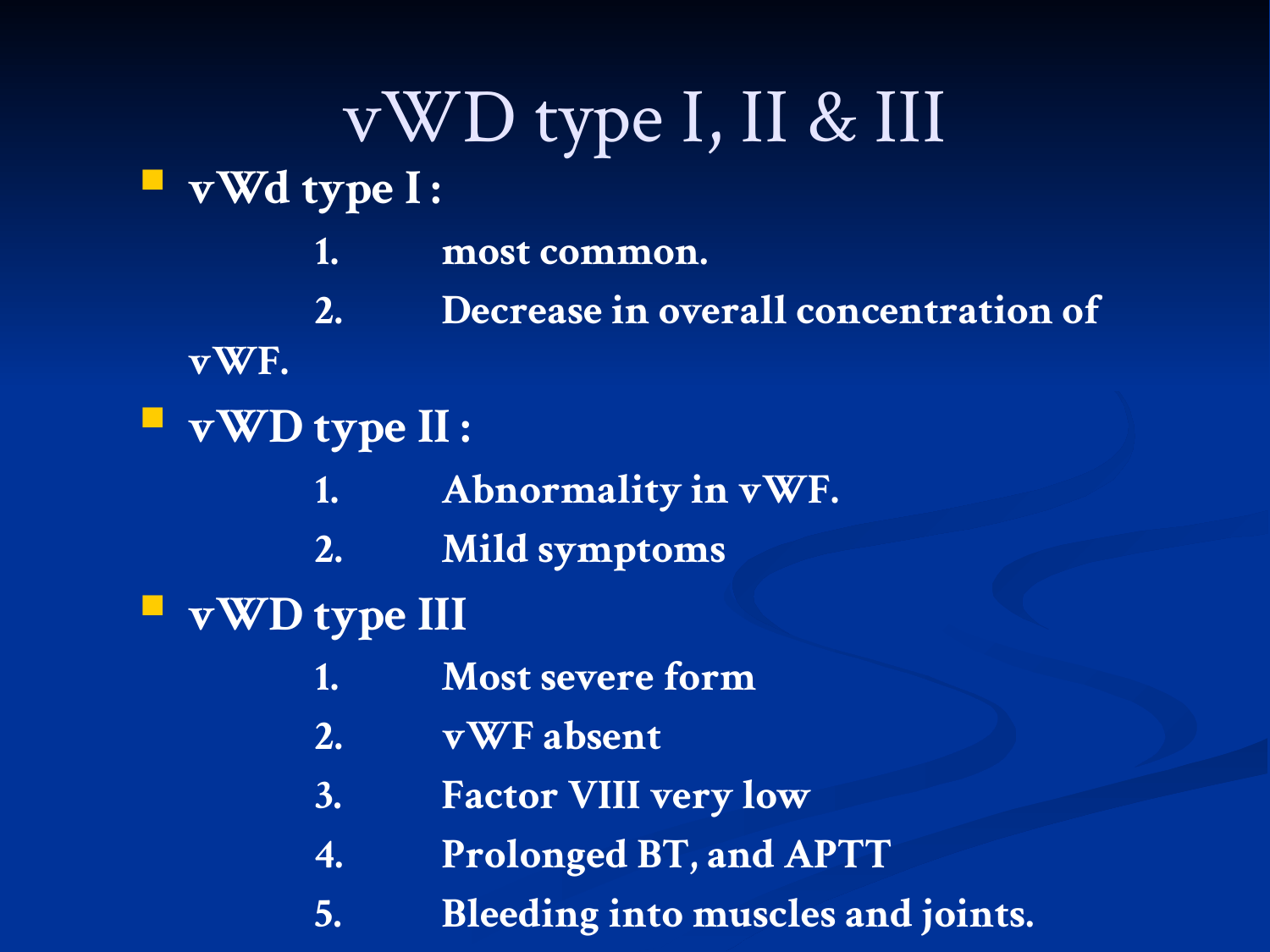

# vWD type I, II & III
vWd type I :
		1.	most common.
		2.	Decrease in overall concentration of vWF.
vWD type II :
		1.	Abnormality in vWF.
		2.	Mild symptoms
vWD type III
		1.	Most severe form
		2.	vWF absent
		3.	Factor VIII very low
		4.	Prolonged BT, and APTT
		5.	Bleeding into muscles and joints.